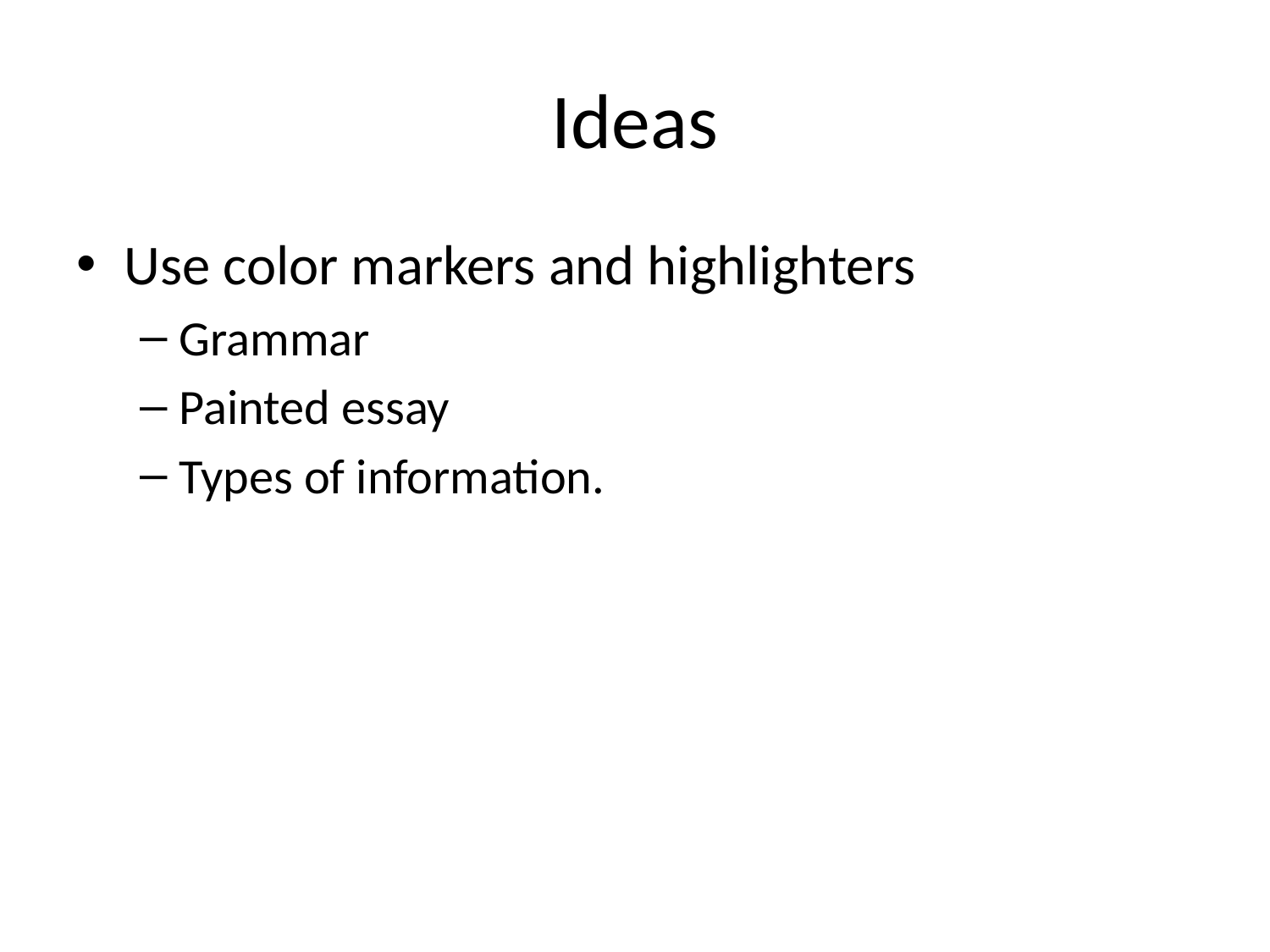

# Ideas
Use color markers and highlighters
Grammar
Painted essay
Types of information.